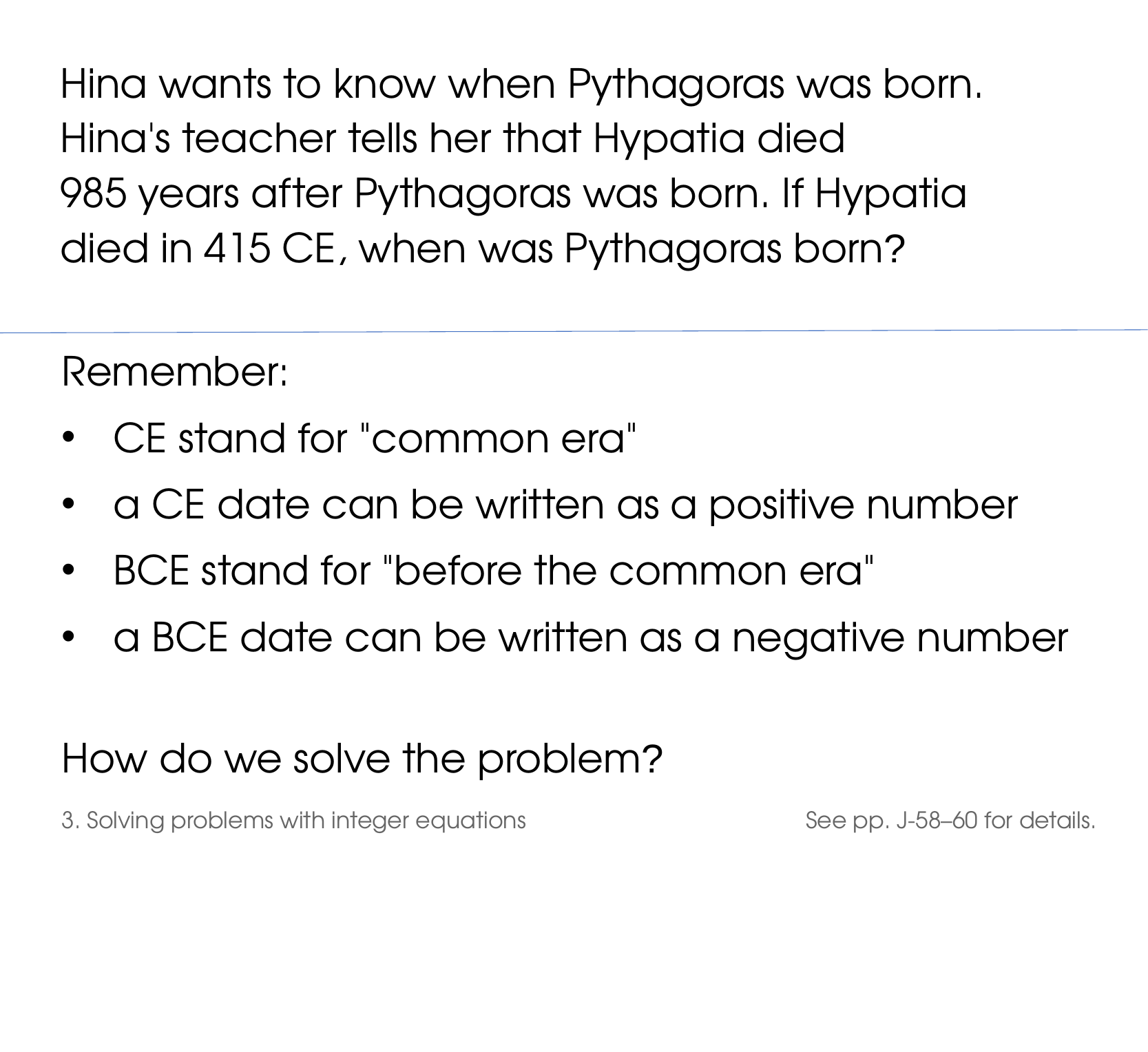

Hina wants to know when Pythagoras was born. Hina's teacher tells her that Hypatia died
​985 years after Pythagoras was born. If Hypatia
died in 415 CE, when was Pythagoras born?
Remember:
CE stand for "common era"
a CE date can be written as a positive number
BCE stand for "before the common era"
a BCE date can be written as a negative number
How do we solve the problem?
3. Solving problems with integer equations
See pp. J-58–60 for details.